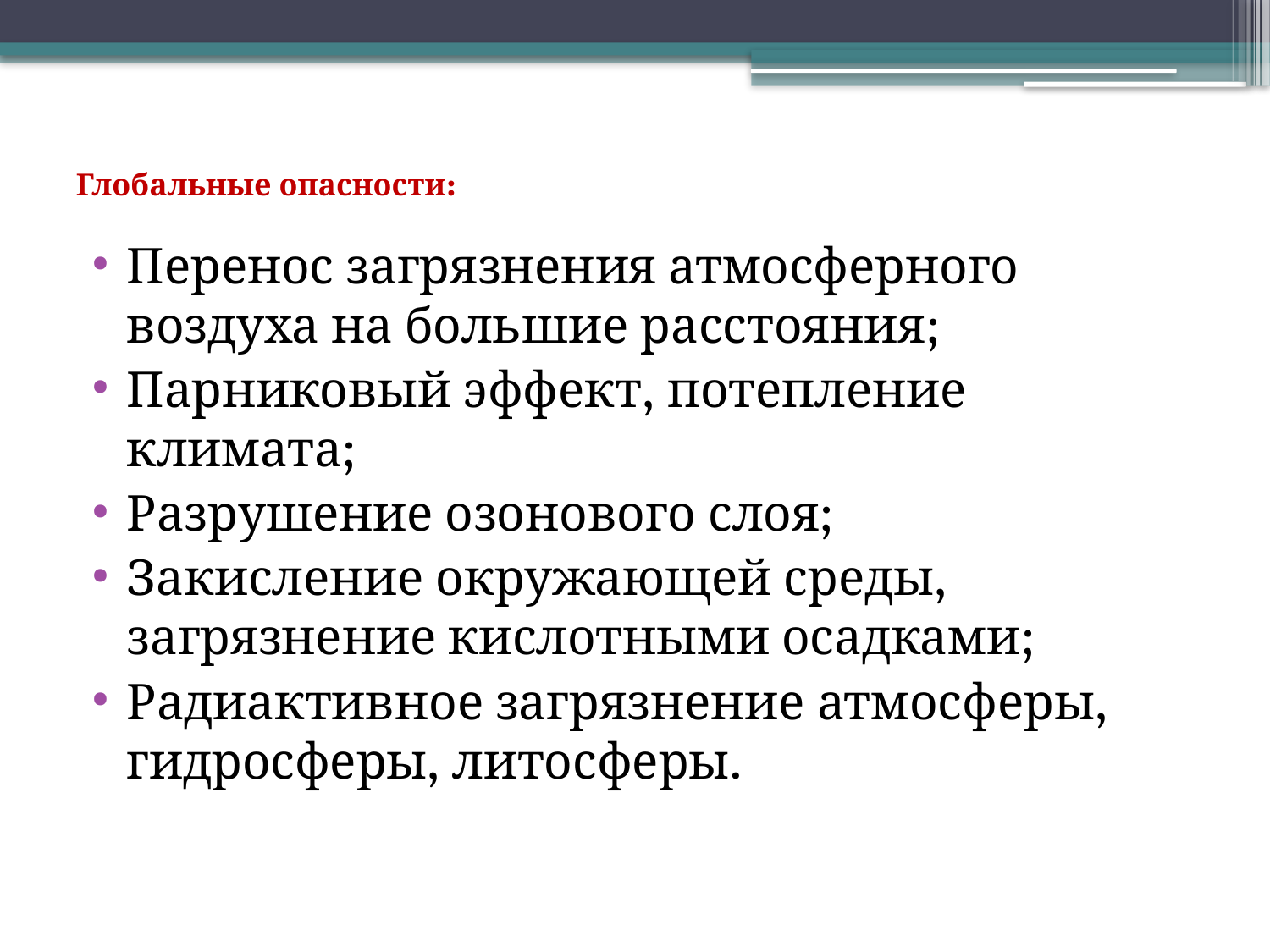

# Глобальные опасности:
Перенос загрязнения атмосферного воздуха на большие расстояния;
Парниковый эффект, потепление климата;
Разрушение озонового слоя;
Закисление окружающей среды, загрязнение кислотными осадками;
Радиактивное загрязнение атмосферы, гидросферы, литосферы.